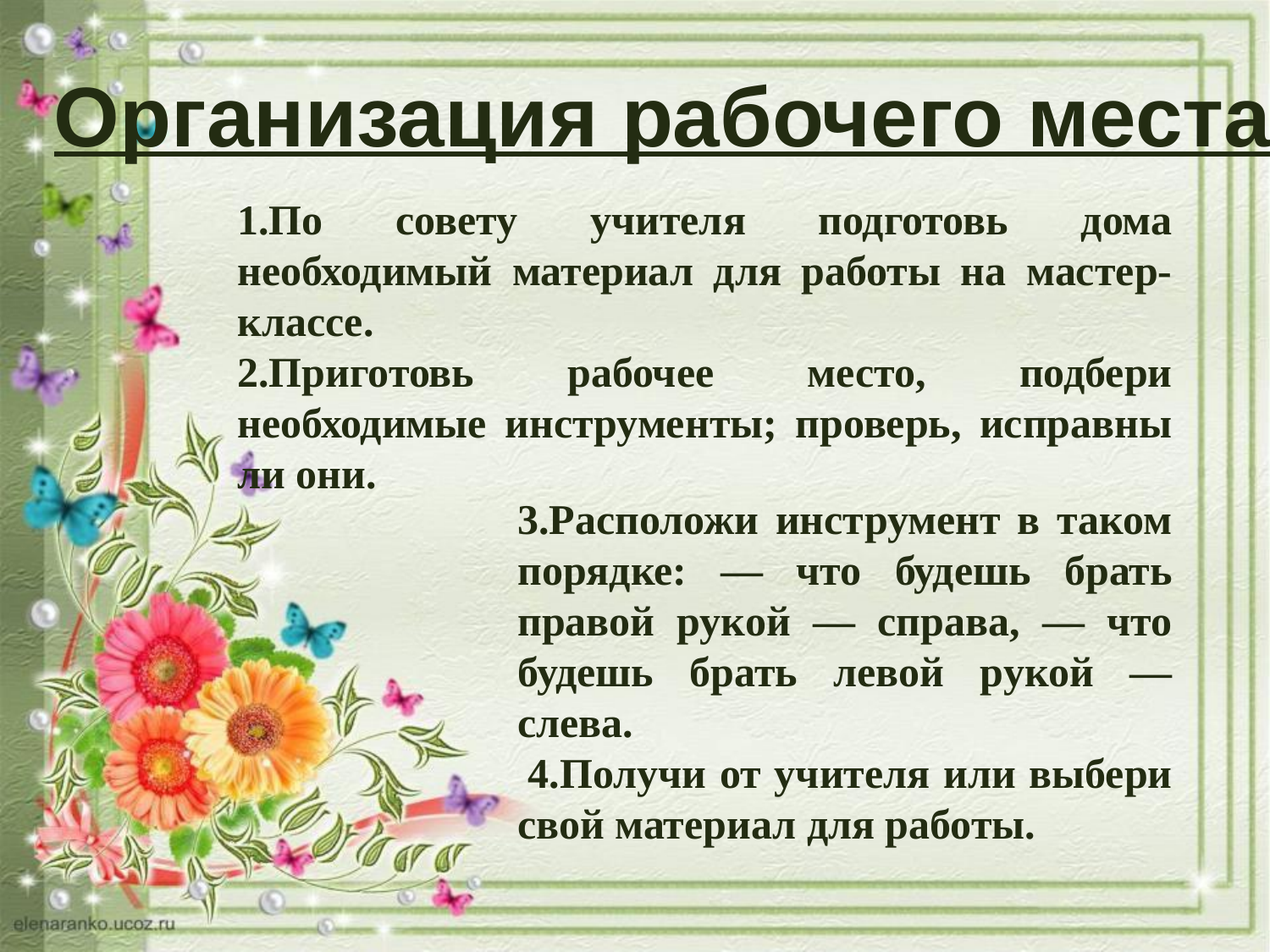

Организация рабочего места
1.По совету учителя подготовь дома необходимый материал для работы на мастер-классе.
2.Приготовь рабочее место, подбери необходимые инструменты; проверь, исправны ли они.

3.Расположи инструмент в таком порядке: — что будешь брать правой рукой — справа, — что будешь брать левой рукой — слева.
 4.Получи от учителя или выбери свой материал для работы.